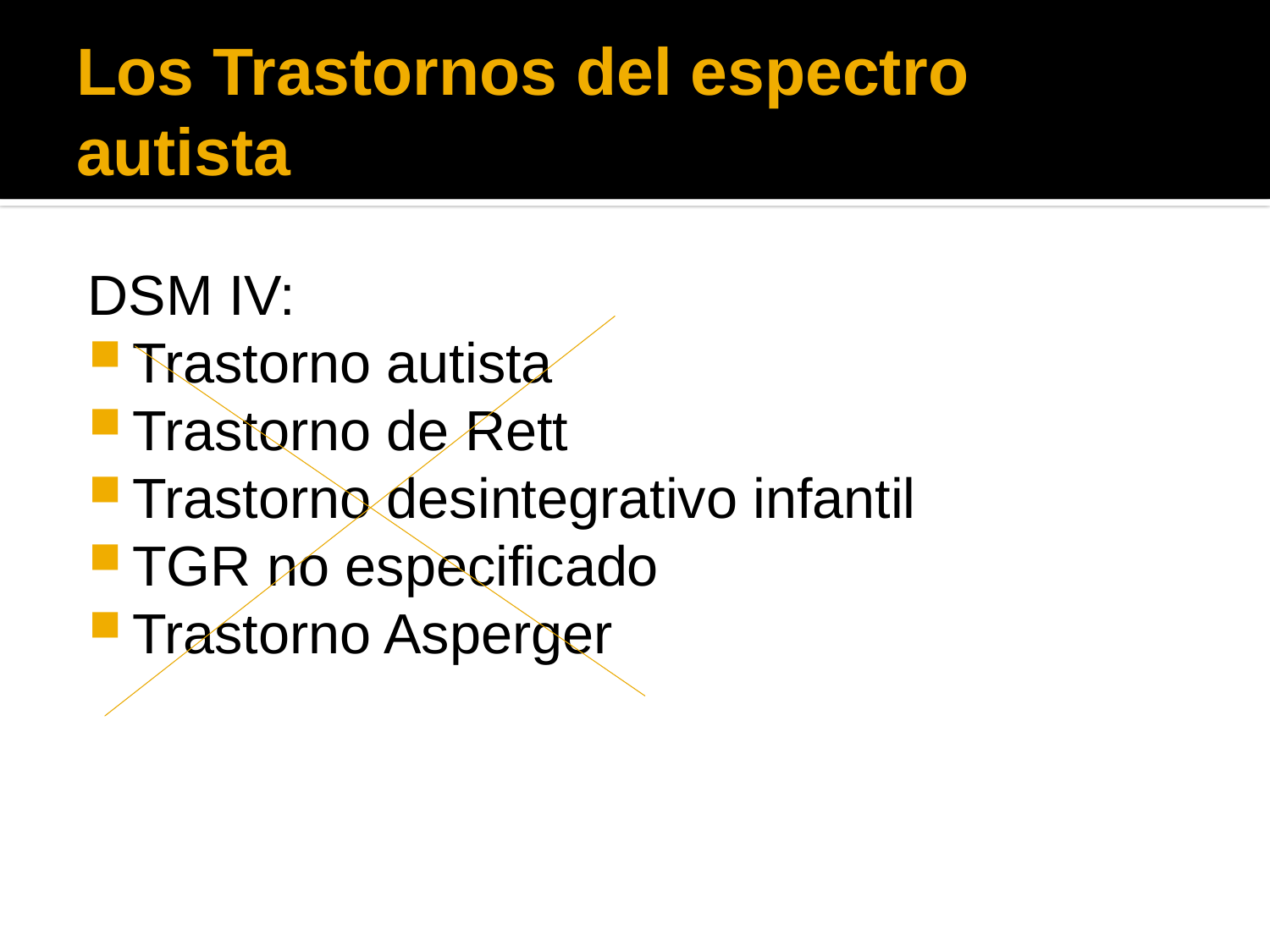

# Los Trastornos del espectro autista
DSM IV:
Trastorno autista
Trastorno de Rett
Trastorno desintegrativo infantil
TGR no especificado
Trastorno Asperger